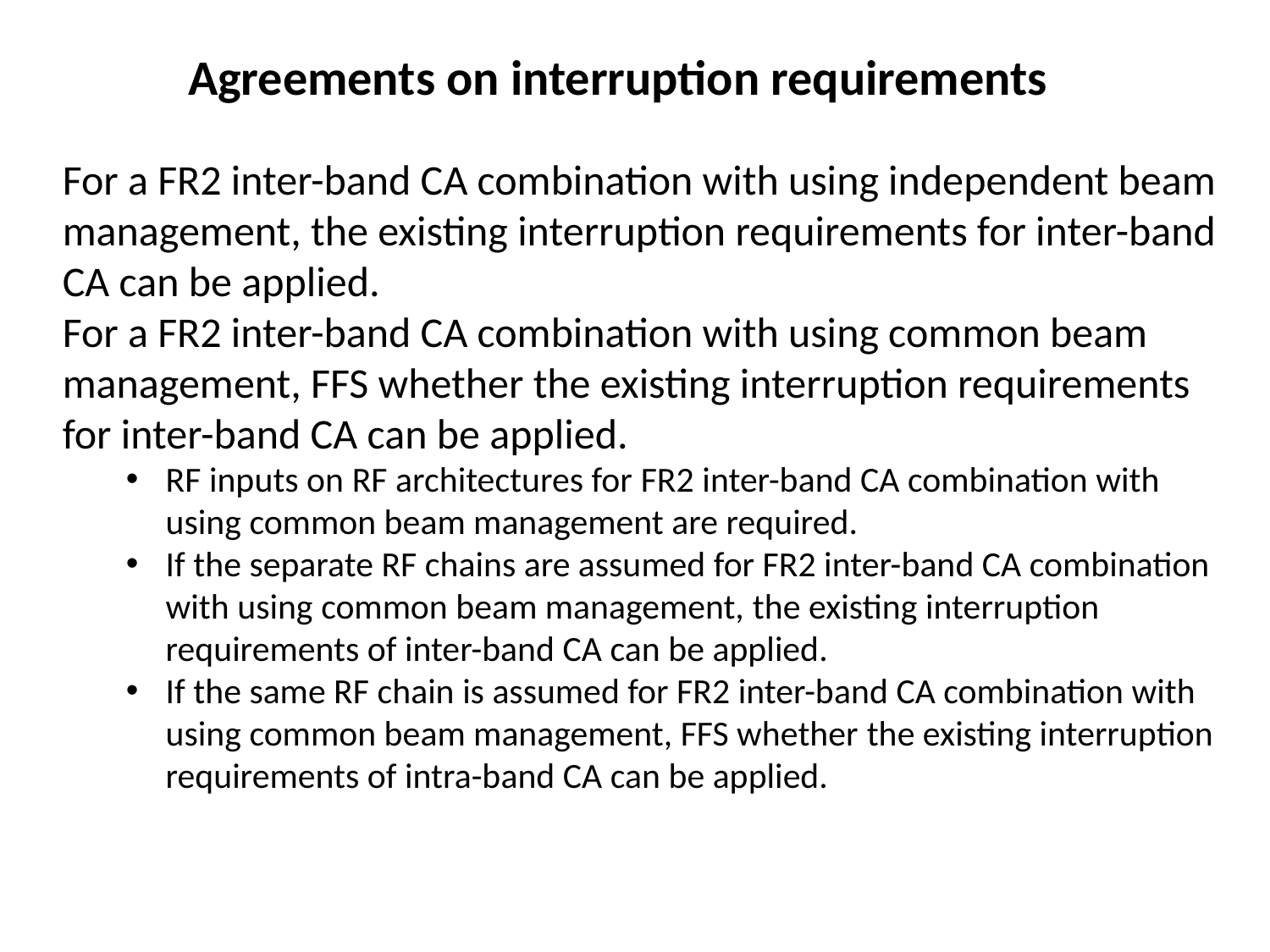

Agreements on interruption requirements
For a FR2 inter-band CA combination with using independent beam management, the existing interruption requirements for inter-band CA can be applied.
For a FR2 inter-band CA combination with using common beam management, FFS whether the existing interruption requirements for inter-band CA can be applied.
RF inputs on RF architectures for FR2 inter-band CA combination with using common beam management are required.
If the separate RF chains are assumed for FR2 inter-band CA combination with using common beam management, the existing interruption requirements of inter-band CA can be applied.
If the same RF chain is assumed for FR2 inter-band CA combination with using common beam management, FFS whether the existing interruption requirements of intra-band CA can be applied.